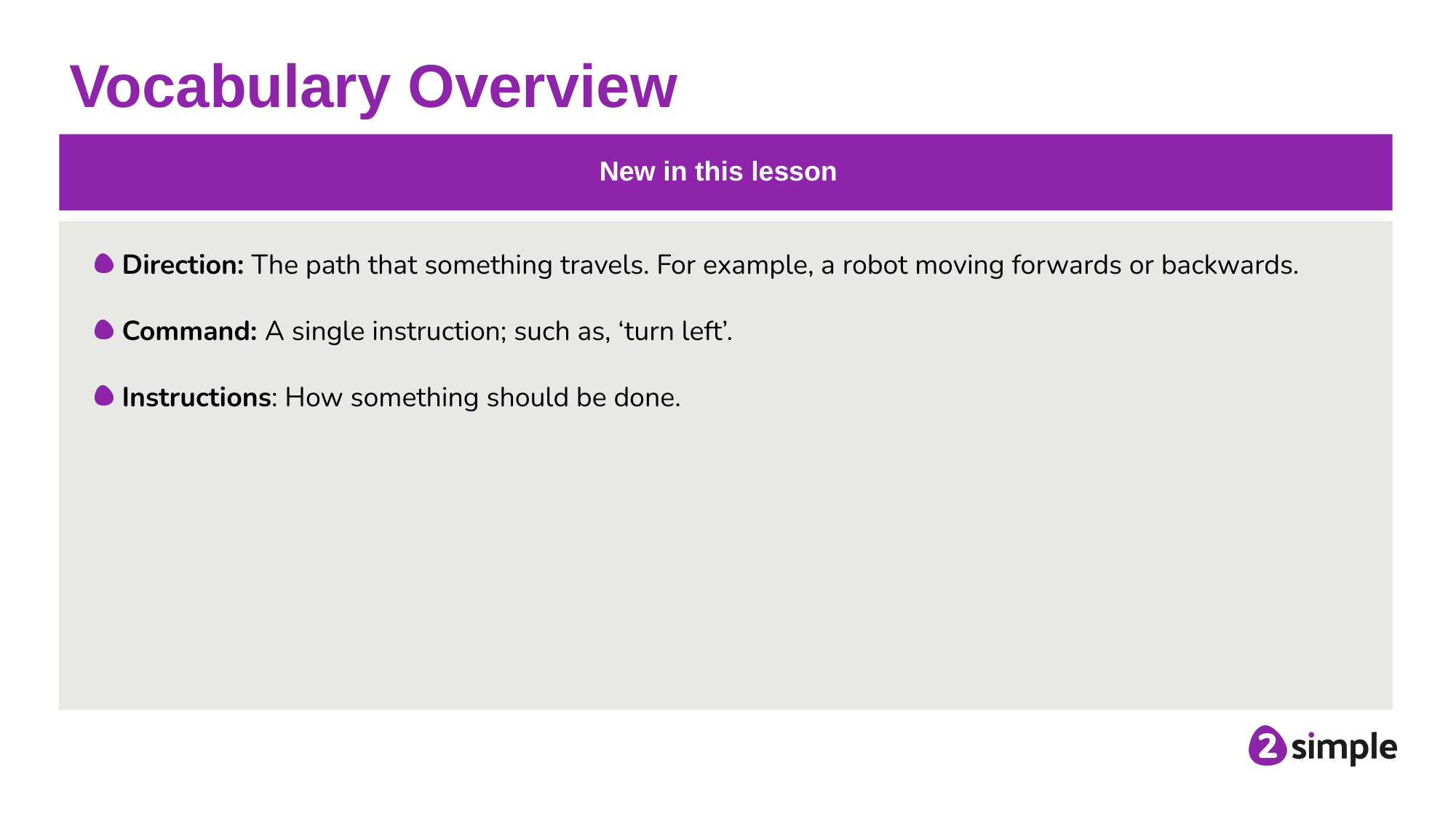

# Vocabulary Overview
New in this lesson
Direction: The path that something travels. For example, a robot moving forwards or backwards.
Command: A single instruction; such as, ‘turn left’.
Instructions: How something should be done.